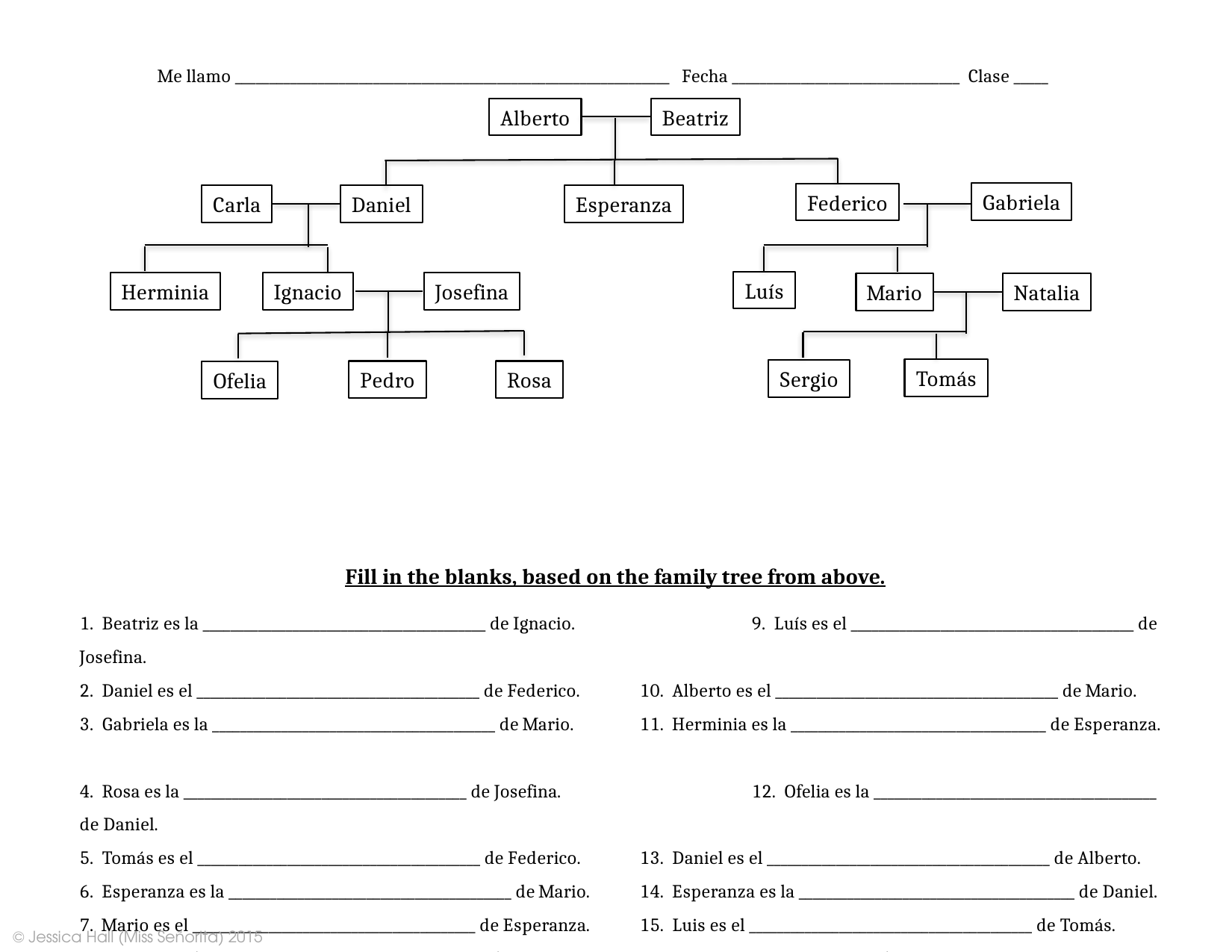

Me llamo _______________________________________________________________   Fecha _________________________________  Clase _____
Alberto
Beatriz
Gabriela
Federico
Carla
Daniel
Esperanza
Luís
Herminia
Ignacio
Josefina
Mario
Natalia
Tomás
Sergio
Pedro
Rosa
Ofelia
Fill in the blanks, based on the family tree from above.
1.  Beatriz es la _________________________________________ de Ignacio.		9.  Luís es el _________________________________________ de Josefina.
2.  Daniel es el _________________________________________ de Federico.  	10.  Alberto es el _________________________________________ de Mario.
3.  Gabriela es la _________________________________________ de Mario.  	11.  Herminia es la _____________________________________ de Esperanza.
4.  Rosa es la _________________________________________ de Josefina.  		12.  Ofelia es la _________________________________________ de Daniel.
5.  Tomás es el _________________________________________ de Federico.     	13.  Daniel es el _________________________________________ de Alberto.
6.  Esperanza es la _________________________________________ de Mario.     	14.  Esperanza es la ________________________________________ de Daniel.
7.  Mario es el _________________________________________ de Esperanza.  	15.  Luis es el _________________________________________ de Tomás.
8.  Ignacio es el _________________________________________ de Rosa.  		16.  Herminia es la _________________________________________ de Mario.
© Jessica Hall (Miss Señorita) 2015